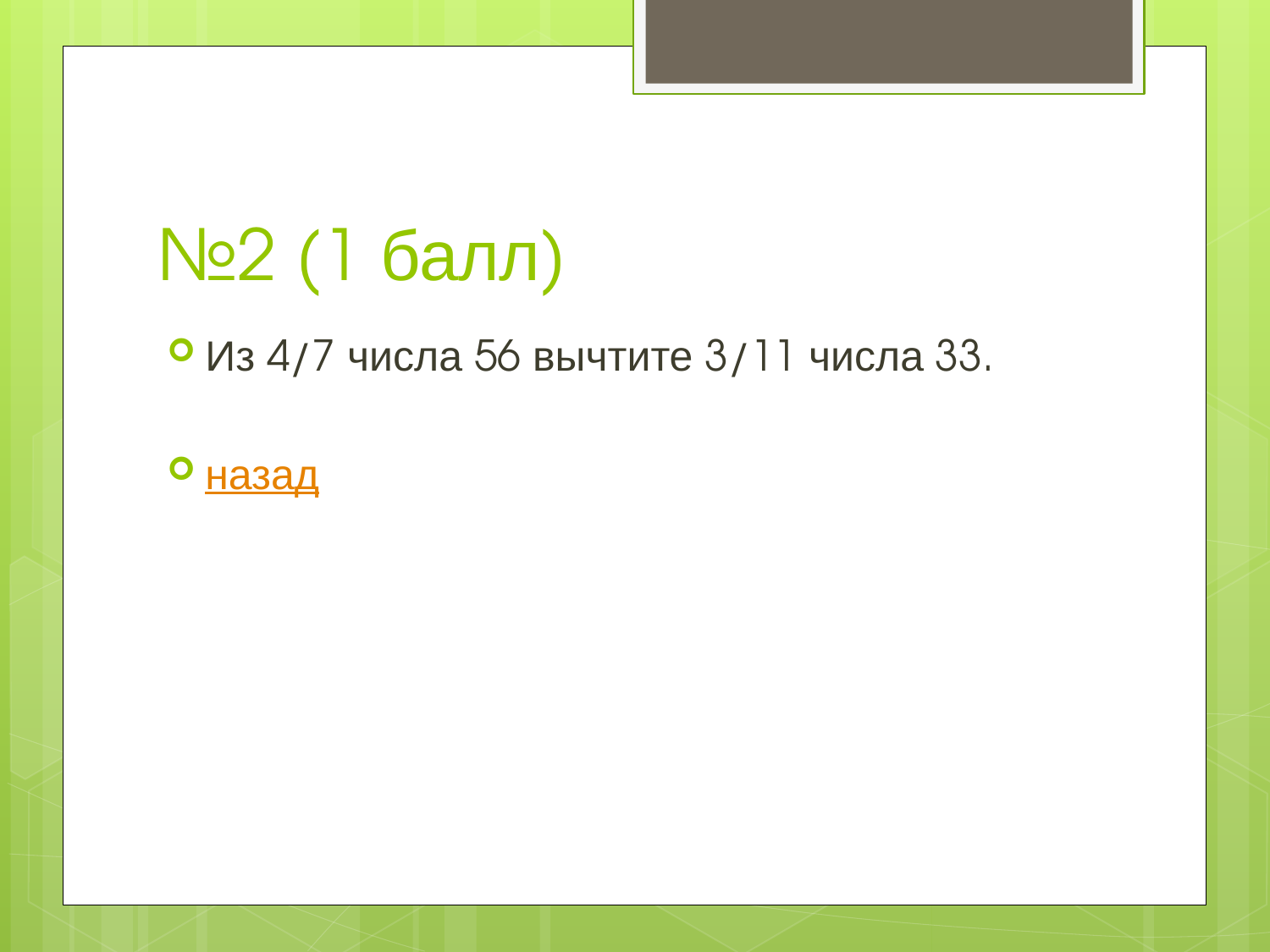

# №2 (1 балл)
Из 4/7 числа 56 вычтите 3/11 числа 33.

назад